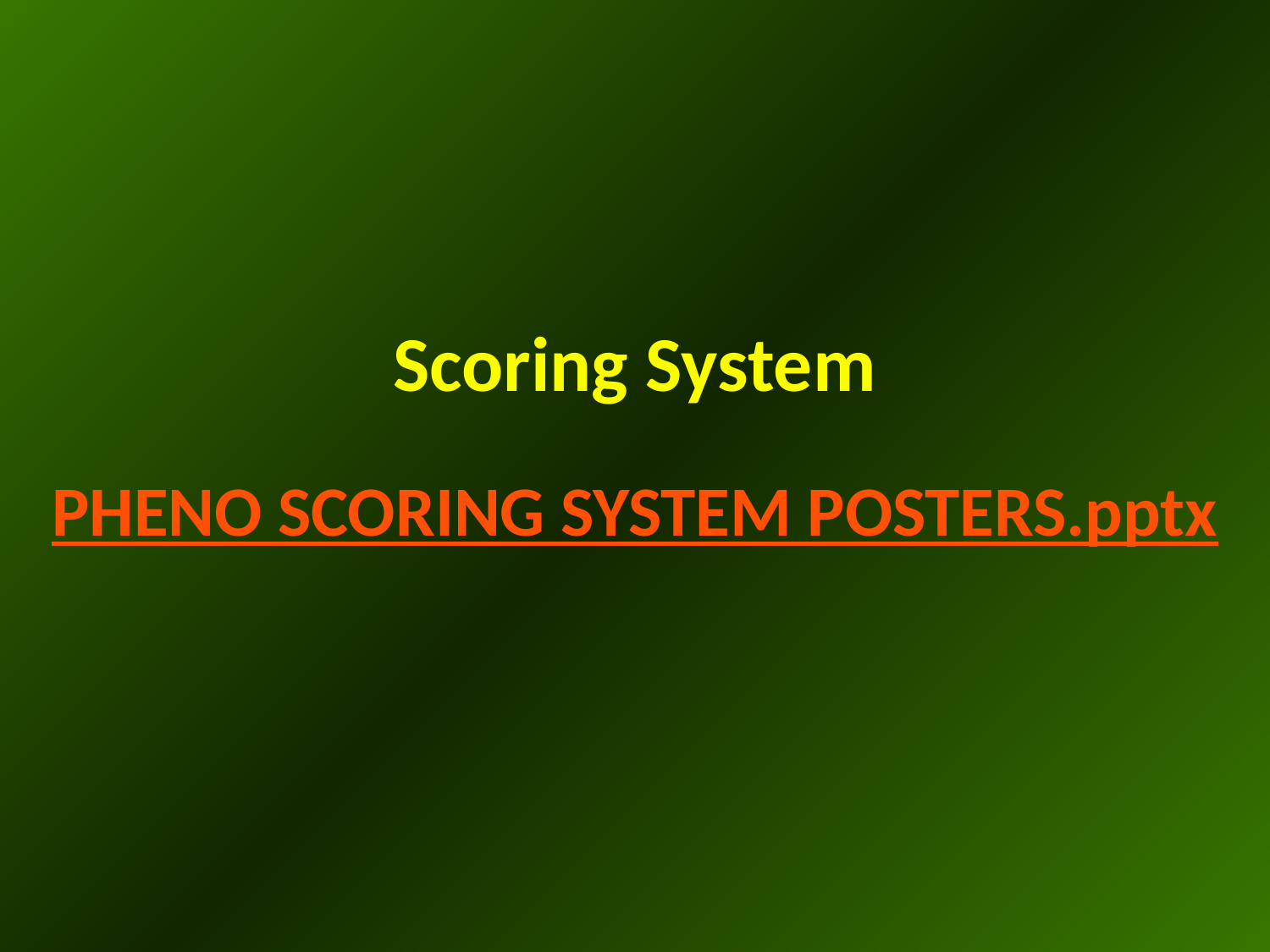

# Scoring System PHENO SCORING SYSTEM POSTERS.pptx